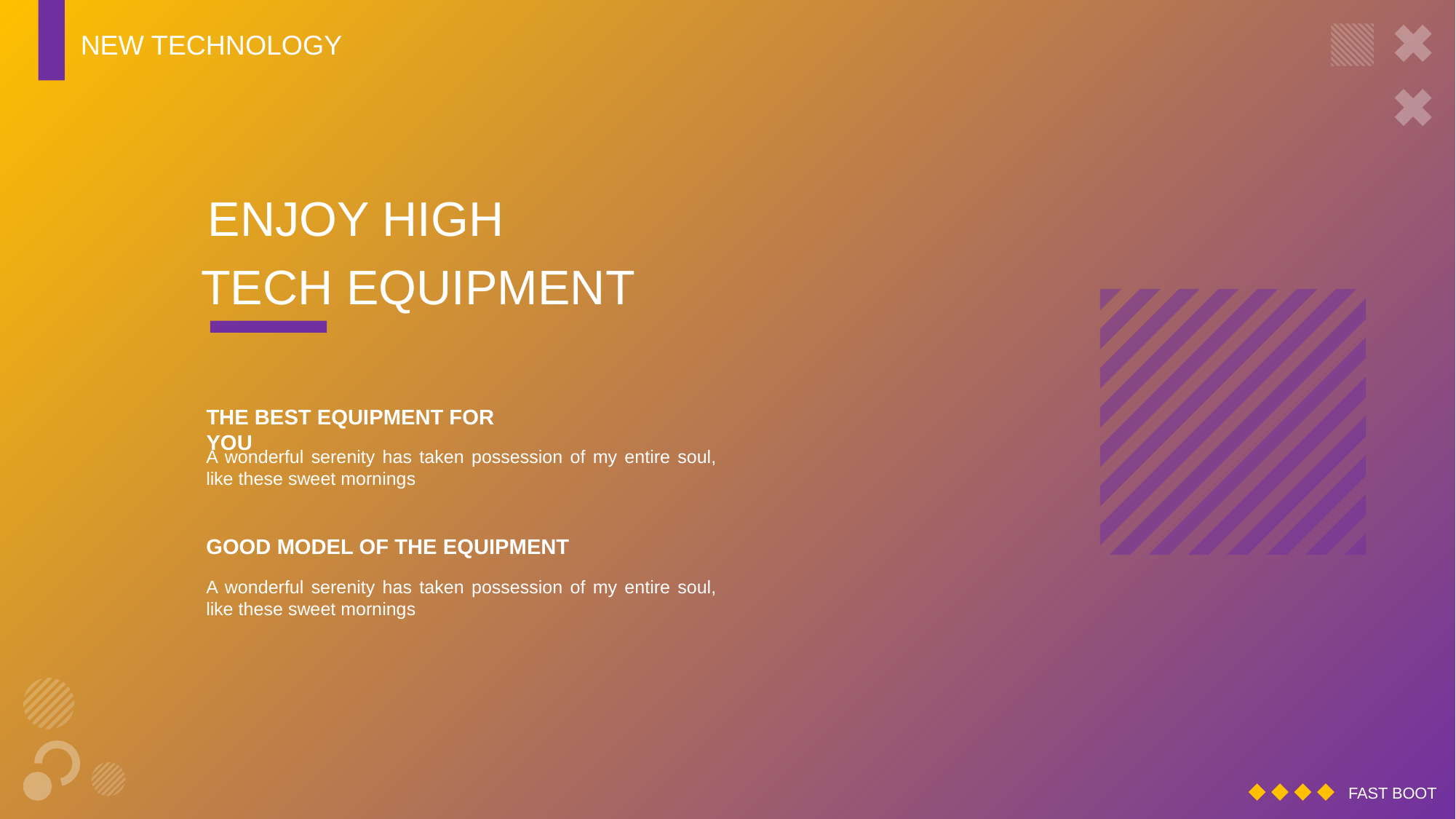

NEW TECHNOLOGY

ENJOY HIGH
TECH EQUIPMENT

THE BEST EQUIPMENT FOR YOU
A wonderful serenity has taken possession of my entire soul, like these sweet mornings
GOOD MODEL OF THE EQUIPMENT
A wonderful serenity has taken possession of my entire soul, like these sweet mornings

FAST BOOT